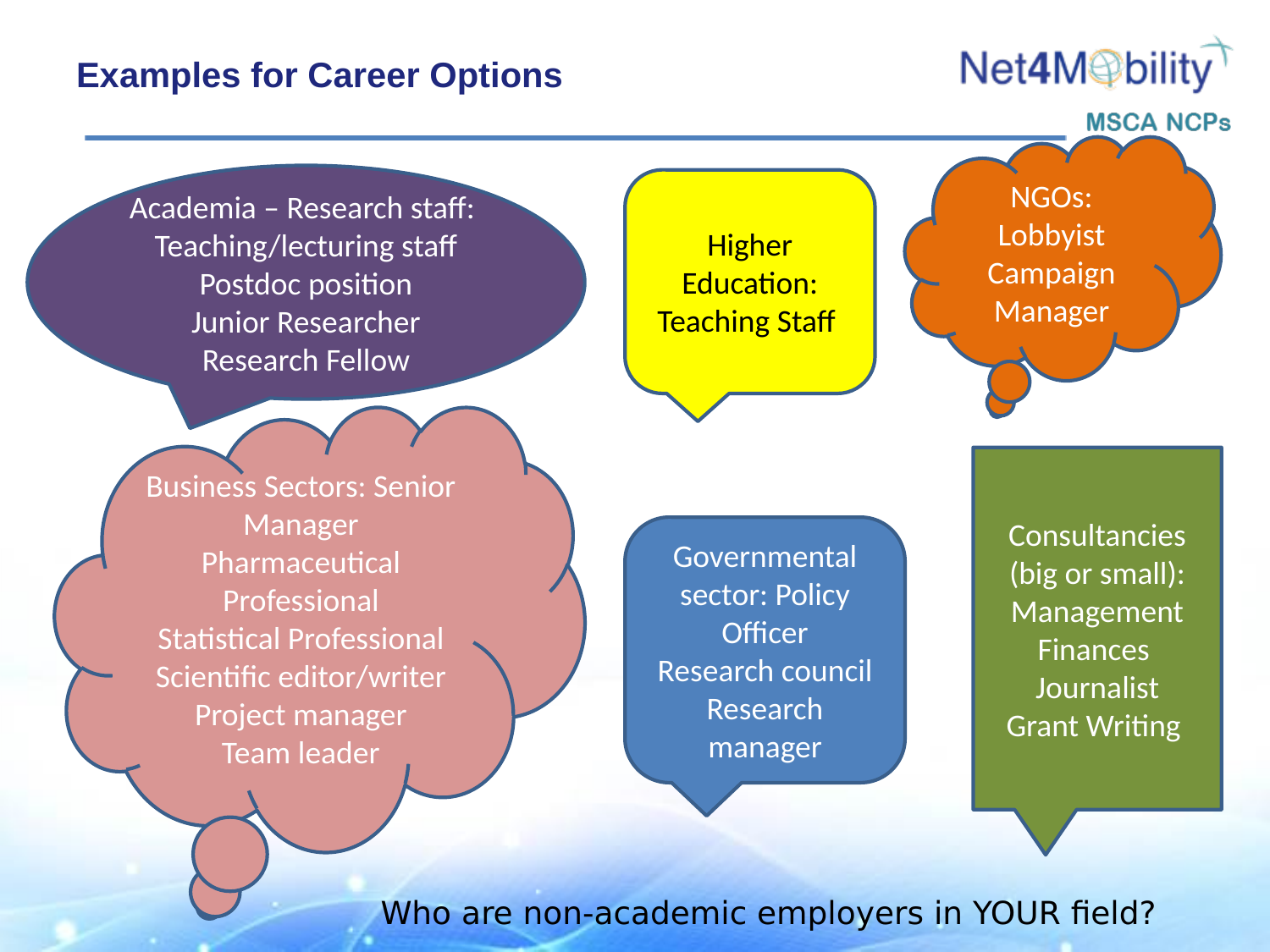

# Examples for Career Options
NGOs: Lobbyist
Campaign Manager
Academia – Research staff:
Teaching/lecturing staff
Postdoc position
Junior Researcher
Research Fellow
Higher Education: Teaching Staff
Business Sectors: Senior Manager
Pharmaceutical Professional
Statistical Professional
Scientific editor/writer
Project manager
Team leader
Consultancies (big or small):
Management
Finances
Journalist
Grant Writing
Governmental sector: Policy Officer
Research council
Research manager
Who are non-academic employers in YOUR field?